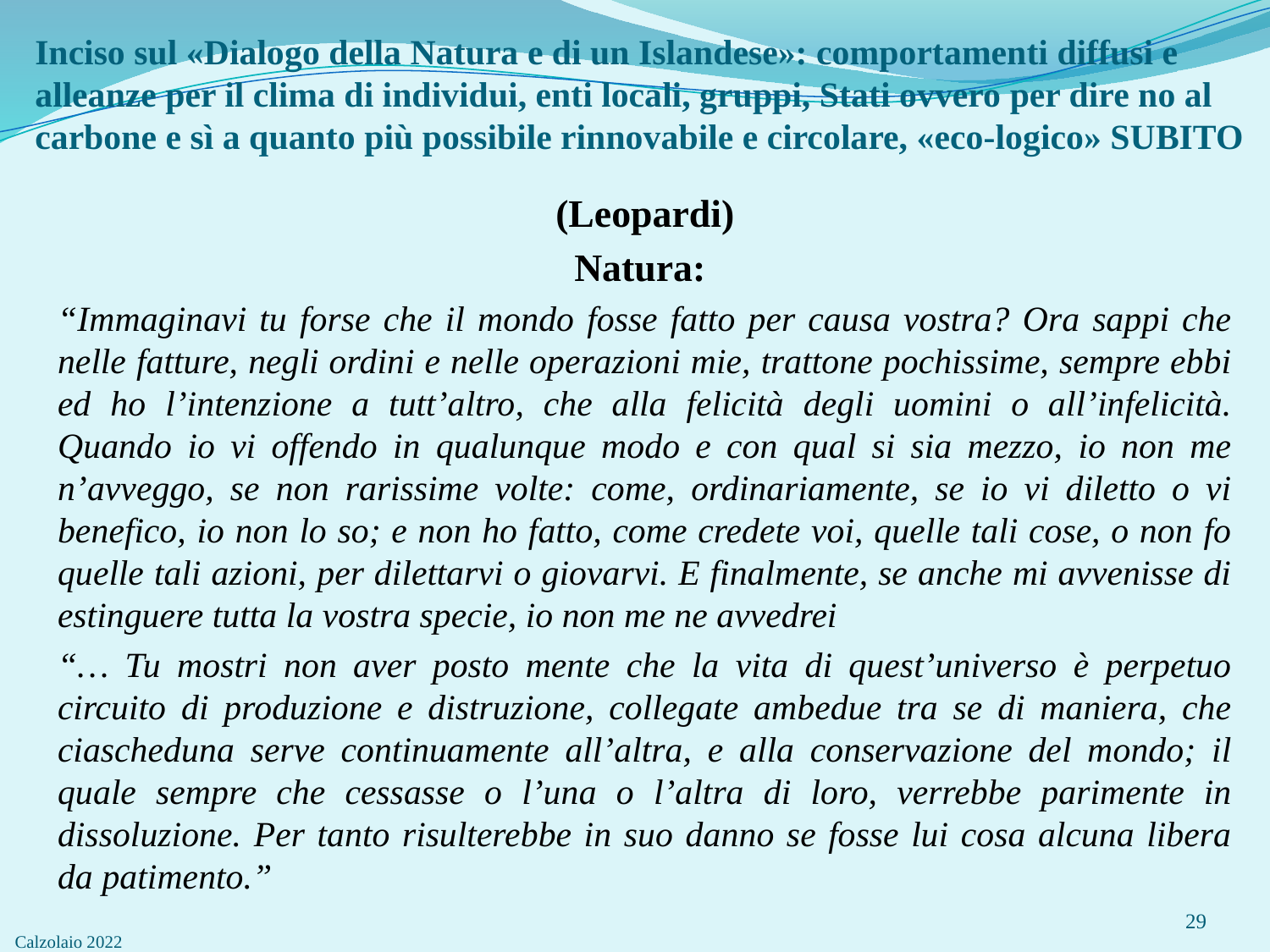

# Inciso sul «Dialogo della Natura e di un Islandese»: comportamenti diffusi e alleanze per il clima di individui, enti locali, gruppi, Stati ovvero per dire no al carbone e sì a quanto più possibile rinnovabile e circolare, «eco-logico» SUBITO

(Leopardi)
Natura:
“Immaginavi tu forse che il mondo fosse fatto per causa vostra? Ora sappi che nelle fatture, negli ordini e nelle operazioni mie, trattone pochissime, sempre ebbi ed ho l’intenzione a tutt’altro, che alla felicità degli uomini o all’infelicità. Quando io vi offendo in qualunque modo e con qual si sia mezzo, io non me n’avveggo, se non rarissime volte: come, ordinariamente, se io vi diletto o vi benefico, io non lo so; e non ho fatto, come credete voi, quelle tali cose, o non fo quelle tali azioni, per dilettarvi o giovarvi. E finalmente, se anche mi avvenisse di estinguere tutta la vostra specie, io non me ne avvedrei
“… Tu mostri non aver posto mente che la vita di quest’universo è perpetuo circuito di produzione e distruzione, collegate ambedue tra se di maniera, che ciascheduna serve continuamente all’altra, e alla conservazione del mondo; il quale sempre che cessasse o l’una o l’altra di loro, verrebbe parimente in dissoluzione. Per tanto risulterebbe in suo danno se fosse lui cosa alcuna libera da patimento.”
29
Calzolaio 2022